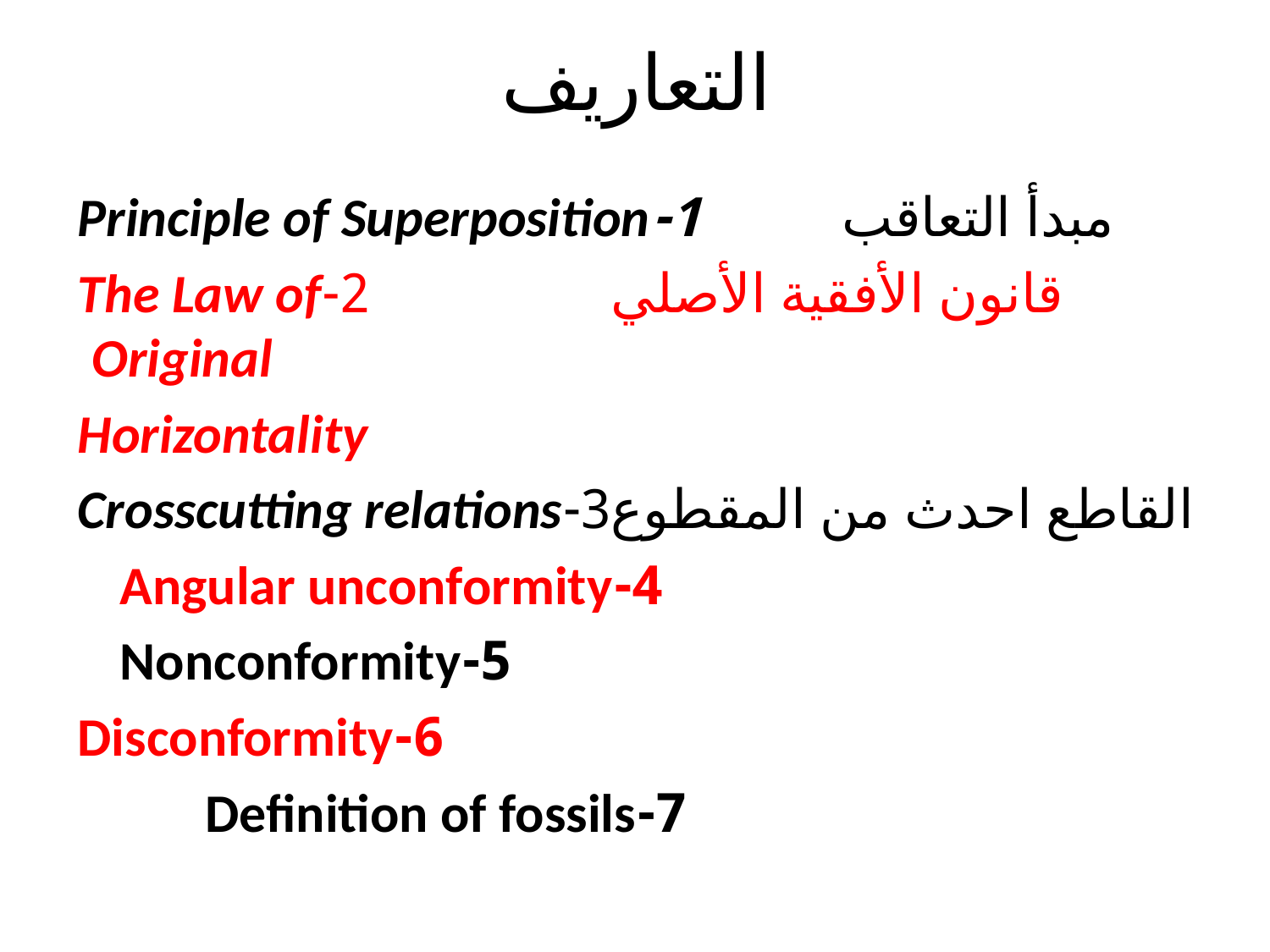

# التعاريف
 مبدأ التعاقب          1-Principle of Superposition
 قانون الأفقية الأصلي                 2-The Law of Original
Horizontality
القاطع احدث من المقطوع3-Crosscutting relations
4-Angular unconformity
5-Nonconformity
6-Disconformity
7-Definition of fossils